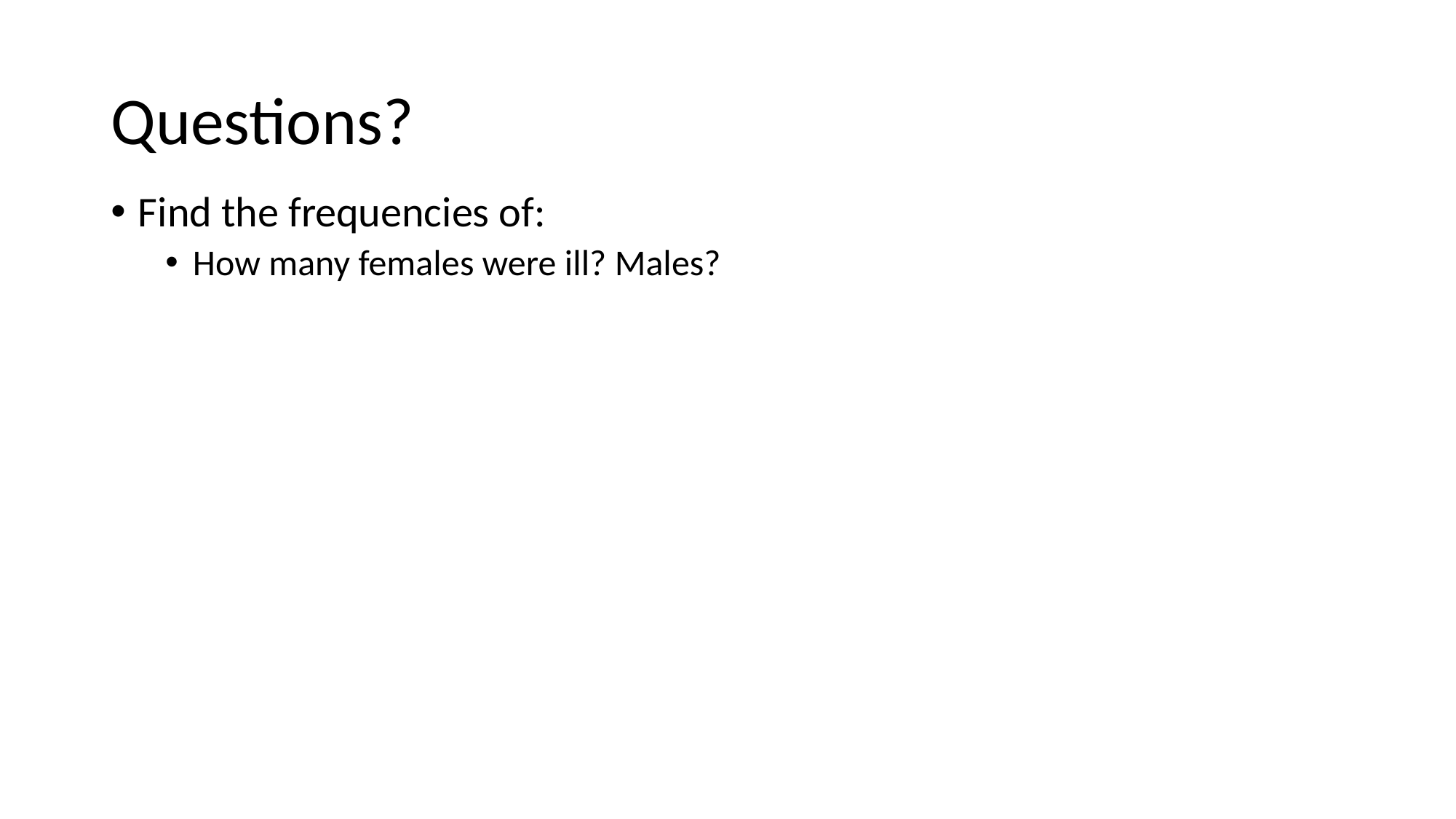

# Questions?
Find the frequencies of:
How many females were ill? Males?